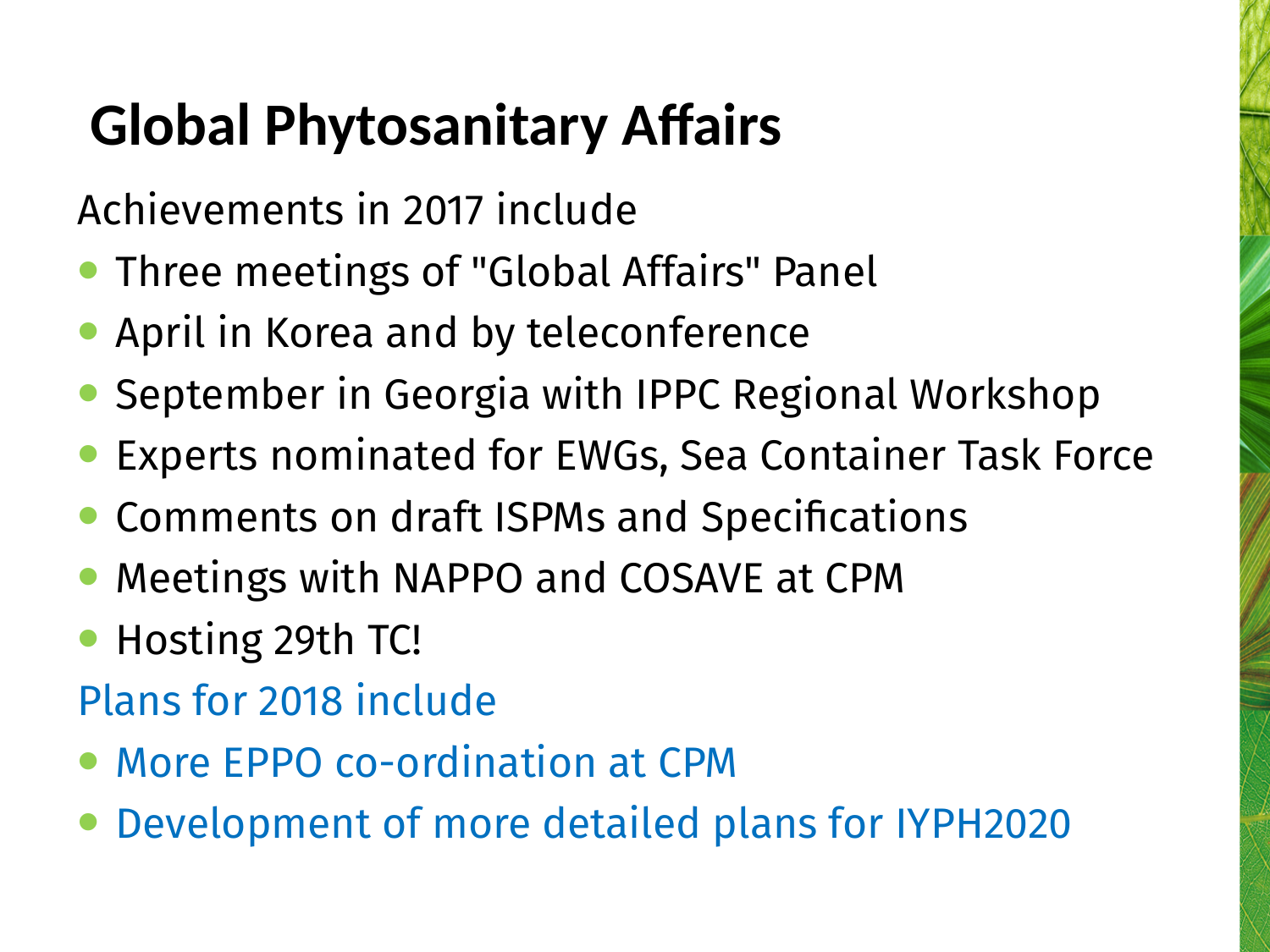

# Global Phytosanitary Affairs
Achievements in 2017 include
Three meetings of "Global Affairs" Panel
April in Korea and by teleconference
September in Georgia with IPPC Regional Workshop
Experts nominated for EWGs, Sea Container Task Force
Comments on draft ISPMs and Specifications
Meetings with NAPPO and COSAVE at CPM
Hosting 29th TC!
Plans for 2018 include
More EPPO co-ordination at CPM
Development of more detailed plans for IYPH2020